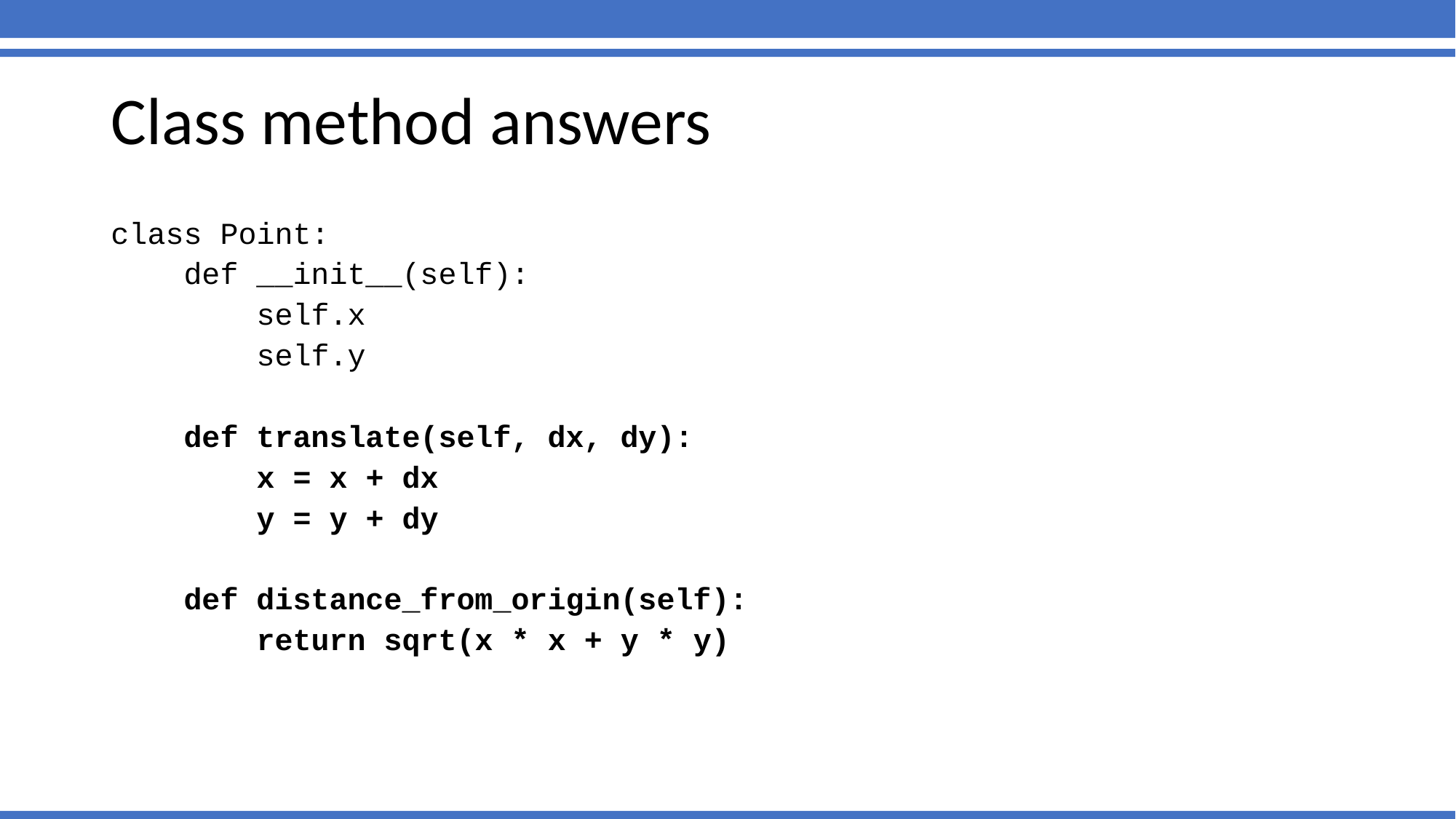

# Class method answers
class Point:
    def __init__(self):
        self.x
        self.y

    def translate(self, dx, dy):
        x = x + dx
        y = y + dy

    def distance_from_origin(self):
        return sqrt(x * x + y * y)